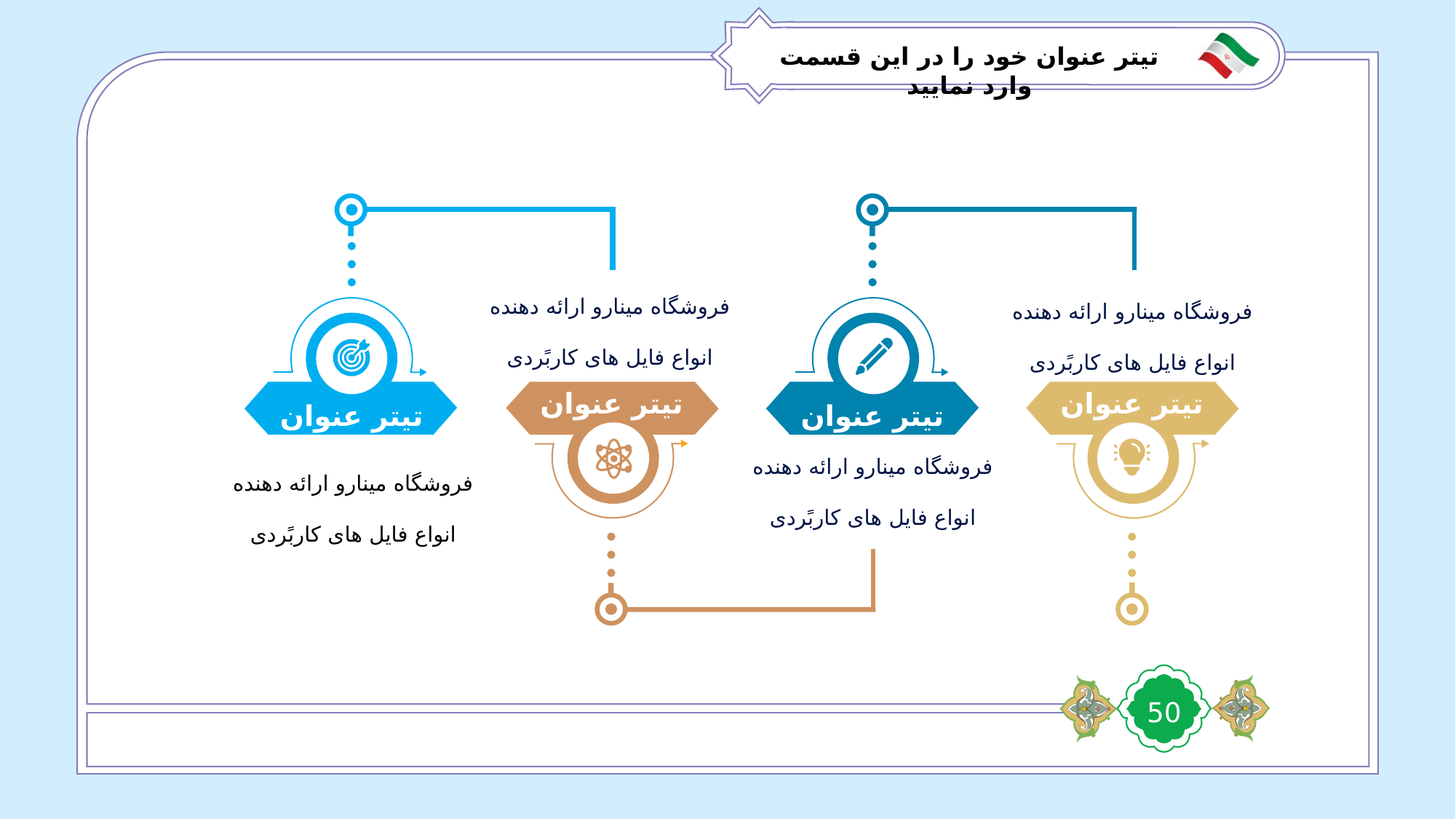

تیتر عنوان خود را در این قسمت وارد نمایید

تیتر عنوان
تیتر عنوان
تیتر عنوان
تیتر عنوان

فروشگاه مینارو ارائه دهنده انواع فایل های کاربًردی
فروشگاه مینارو ارائه دهنده انواع فایل های کاربًردی
فروشگاه مینارو ارائه دهنده انواع فایل های کاربًردی
فروشگاه مینارو ارائه دهنده انواع فایل های کاربًردی
50